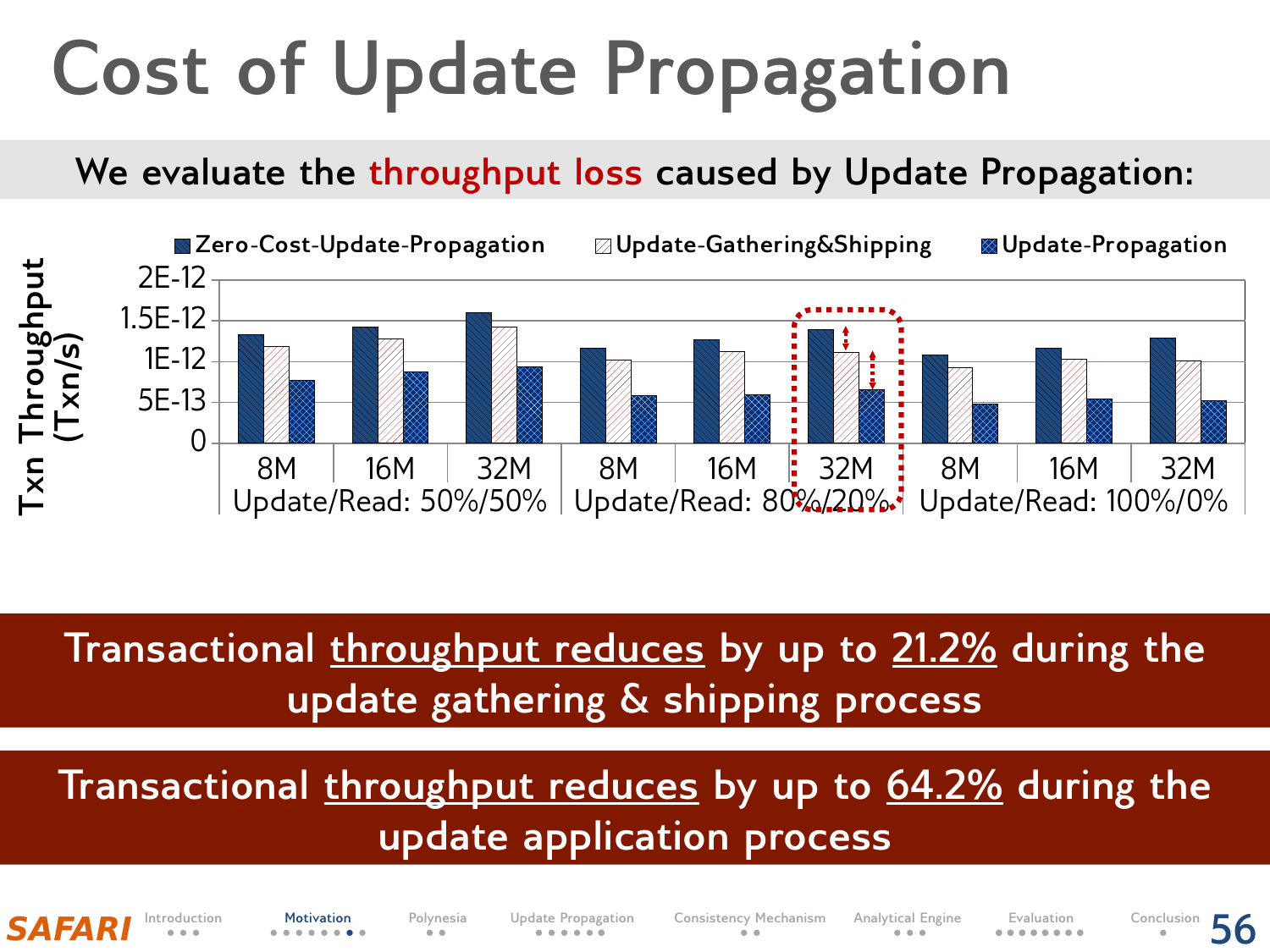

# Cost of Update Propagation

We evaluate the throughput loss caused by Update Propagation:

### Chart

| Category | Zero-Cost-Update-Propagation | Update-Gathering&Shipping | Update-Propagation |
|---|---|---|---|
| 8M | 1.33011e-12 | 1.18841e-12 | 7.74237e-13 |
| 16M | 1.4242500000000001e-12 | 1.2742500000000001e-12 | 8.75116e-13 |
| 32M | 1.60082e-12 | 1.42399e-12 | 9.334470000000001e-13 |
| 8M | 1.16398e-12 | 1.0173500000000001e-12 | 5.854700000000001e-13 |
| 16M | 1.2651200000000002e-12 | 1.11933e-12 | 5.89675e-13 |
| 32M | 1.3930100000000001e-12 | 1.11695e-12 | 6.579860000000001e-13 |
| 8M | 1.0813100000000002e-12 | 9.28775e-13 | 4.80055e-13 |
| 16M | 1.16884e-12 | 1.02652e-12 | 5.471320000000001e-13 |
| 32M | 1.2859e-12 | 1.01353e-12 | 5.265e-13 |
Transactional throughput reduces by up to 21.2% during the update gathering & shipping process
Transactional throughput reduces by up to 64.2% during the
update application process
56
| Introduction | Motivation | Polynesia | Update Propagation | Consistency Mechanism | Analytical Engine | Evaluation | Conclusion |
| --- | --- | --- | --- | --- | --- | --- | --- |
| ● ● ● | ● ● ● ● ● ● ● ● | ● ● | ● ● ● ● ● ● | ● ● | ● ● ● | ● ● ● ● ● ● ● ● | ● |